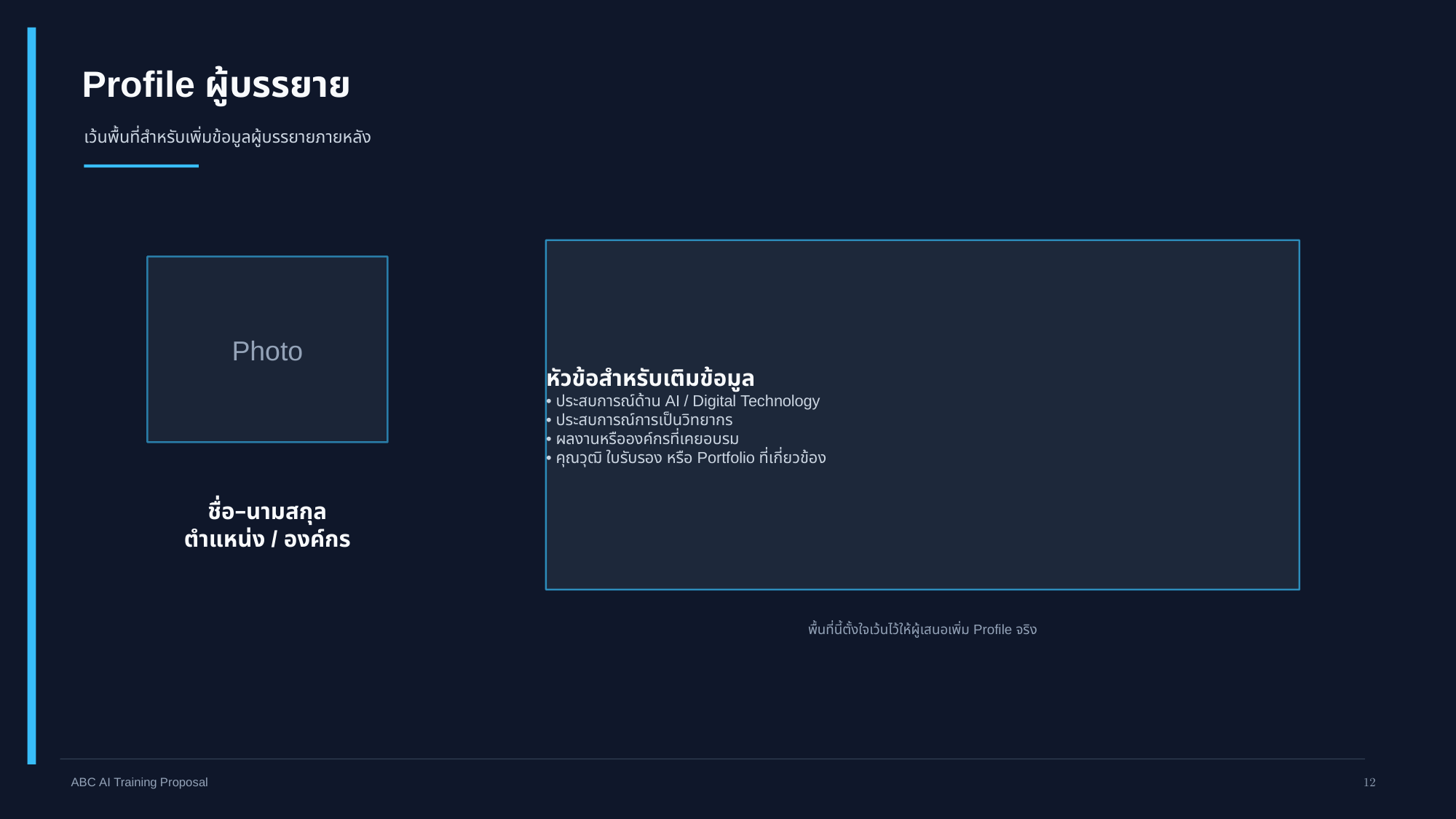

Profile ผู้บรรยาย
เว้นพื้นที่สำหรับเพิ่มข้อมูลผู้บรรยายภายหลัง

หัวข้อสำหรับเติมข้อมูล
• ประสบการณ์ด้าน AI / Digital Technology
• ประสบการณ์การเป็นวิทยากร
• ผลงานหรือองค์กรที่เคยอบรม
• คุณวุฒิ ใบรับรอง หรือ Portfolio ที่เกี่ยวข้อง
Photo
ชื่อ–นามสกุล
ตำแหน่ง / องค์กร
พื้นที่นี้ตั้งใจเว้นไว้ให้ผู้เสนอเพิ่ม Profile จริง

ABC AI Training Proposal
12